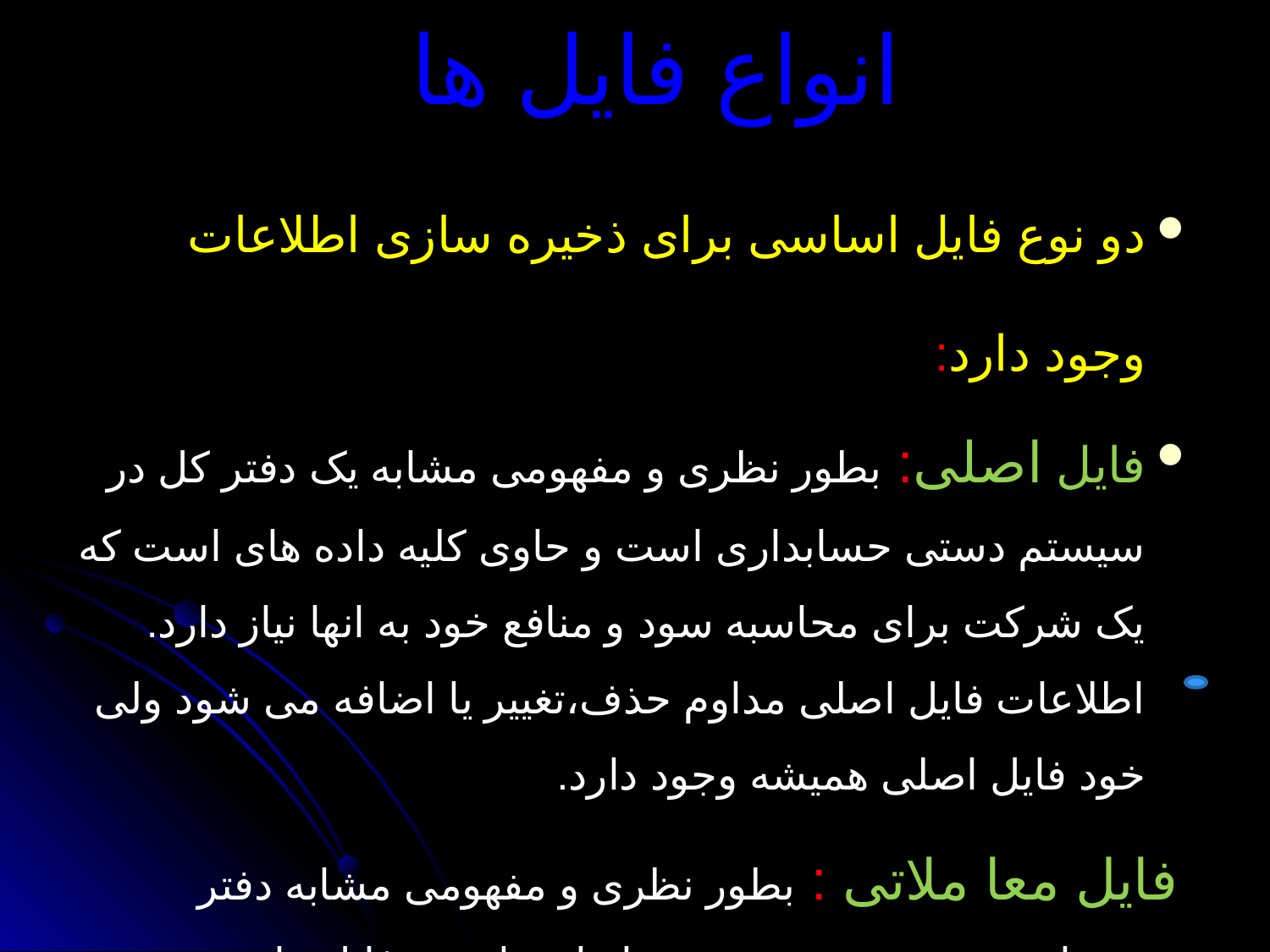

# انواع فایل ها
دو نوع فایل اساسی برای ذخیره سازی اطلاعات وجود دارد:
فایل اصلی: بطور نظری و مفهومی مشابه یک دفتر کل در سیستم دستی حسابداری است و حاوی کلیه داده های است که یک شرکت برای محاسبه سود و منافع خود به انها نیاز دارد. اطلاعات فایل اصلی مداوم حذف،تغییر یا اضافه می شود ولی خود فایل اصلی همیشه وجود دارد.
 فایل معا ملاتی : بطور نظری و مفهومی مشابه دفتر روزنامه در سیستم دستی حسابداری است. فایل های  معاملاتی بسیار معروفند زیرا حاوی داده های یک رویداد و معامله خاص هستند.